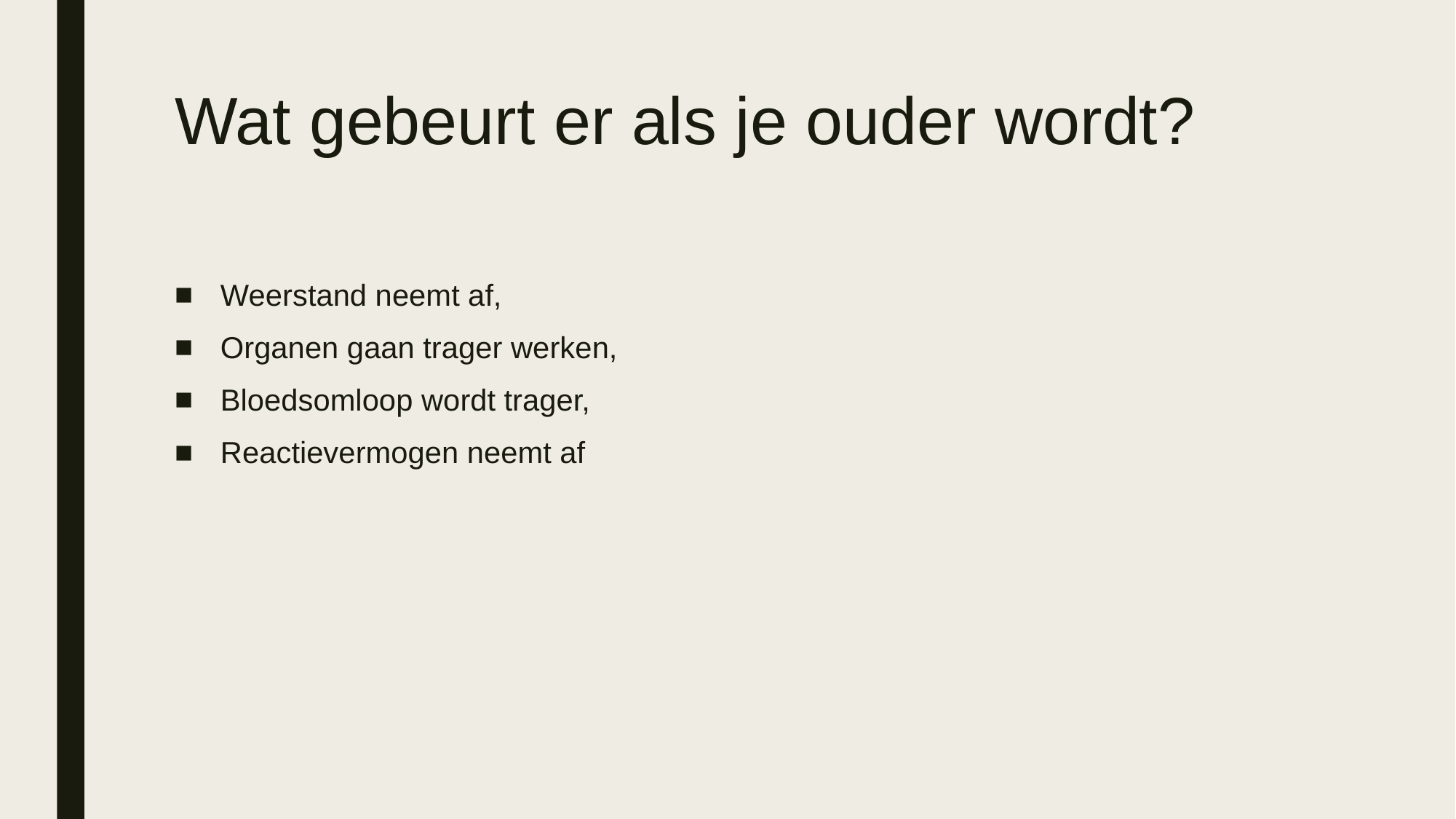

# Wat gebeurt er als je ouder wordt?
Weerstand neemt af,
Organen gaan trager werken,
Bloedsomloop wordt trager,
Reactievermogen neemt af